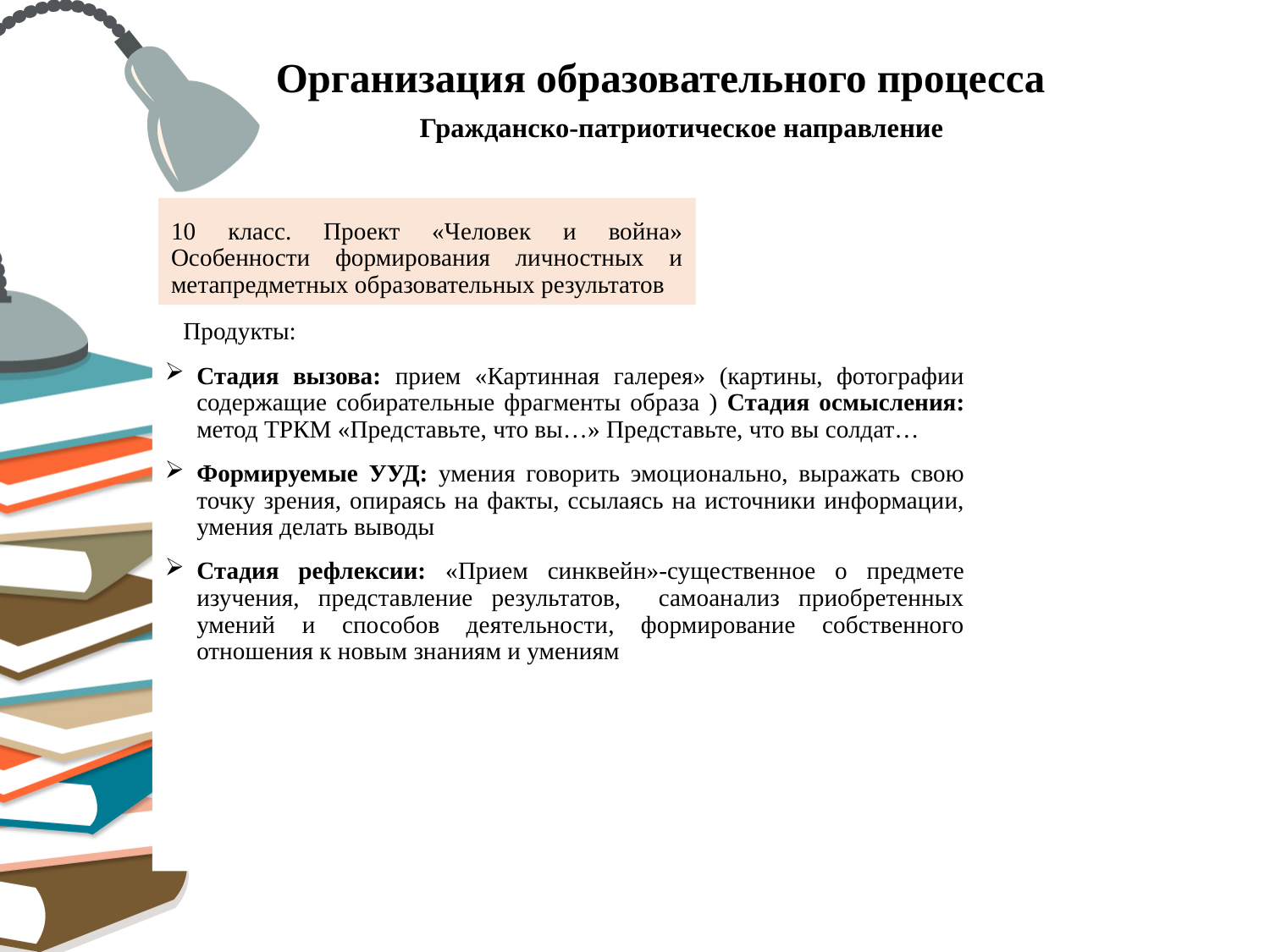

# Организация образовательного процесса Гражданско-патриотическое направление

10 класс. Проект «Человек и война» Особенности формирования личностных и метапредметных образовательных результатов
   Продукты:
Стадия вызова: прием «Картинная галерея» (картины, фотографии содержащие собирательные фрагменты образа ) Стадия осмысления: метод ТРКМ «Представьте, что вы…» Представьте, что вы солдат…
Формируемые УУД: умения говорить эмоционально, выражать свою точку зрения, опираясь на факты, ссылаясь на источники информации, умения делать выводы
Стадия рефлексии: «Прием синквейн»-существенное о предмете изучения, представление результатов,  самоанализ приобретенных умений и способов деятельности, формирование собственного отношения к новым знаниям и умениям